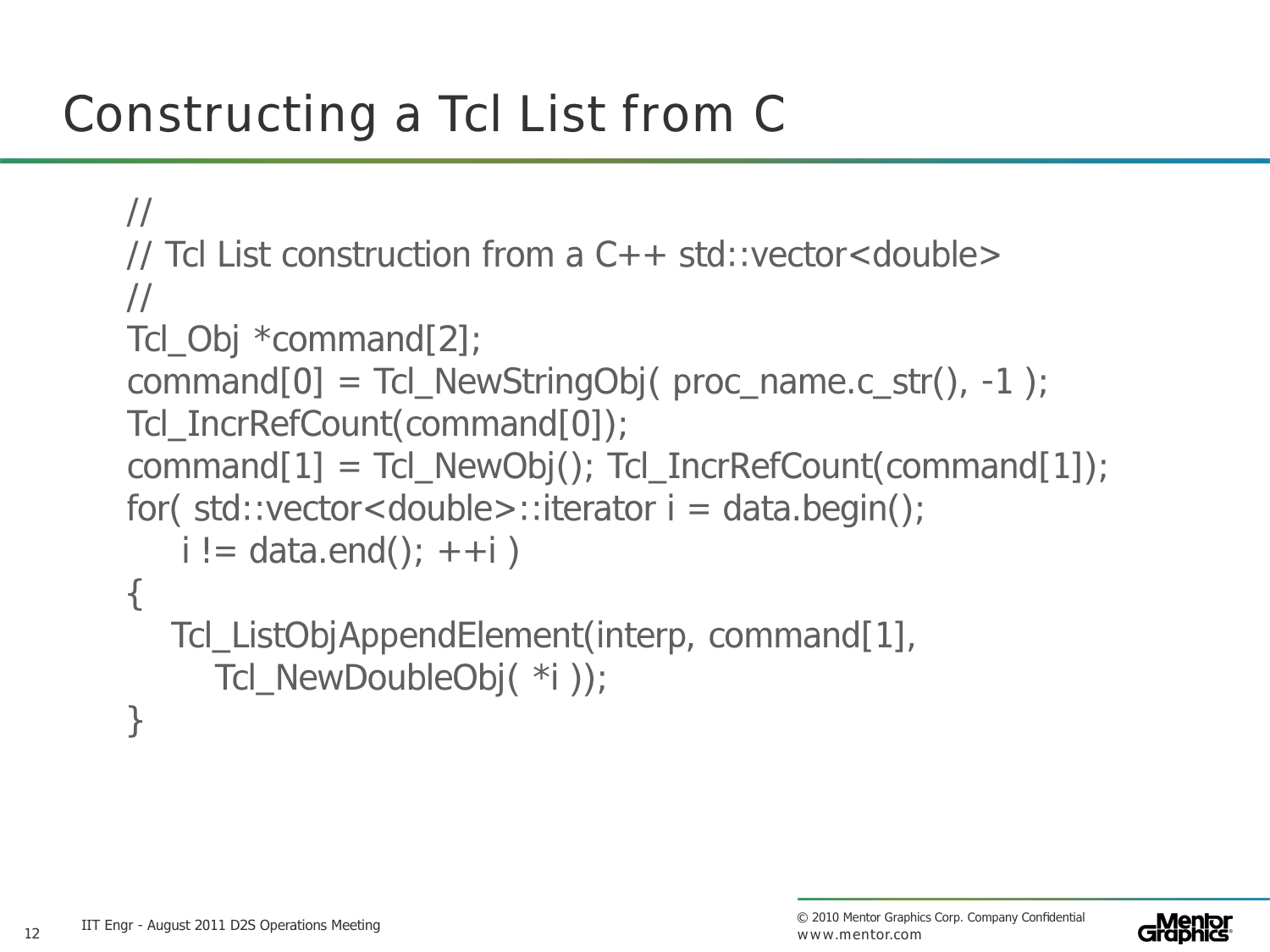

# Constructing a Tcl List from C
//
// Tcl List construction from a C++ std::vector<double>
//
Tcl_Obj *command[2];
command[0] = Tcl_NewStringObj( proc_name.c_str(), -1 );
Tcl_IncrRefCount(command[0]);
command[1] = Tcl_NewObj(); Tcl_IncrRefCount(command[1]);
for( std::vector<double>::iterator i = data.begin();
     i != data.end(); ++i )
{
    Tcl_ListObjAppendElement(interp, command[1],
        Tcl_NewDoubleObj( *i ));
}
IIT Engr - August 2011 D2S Operations Meeting